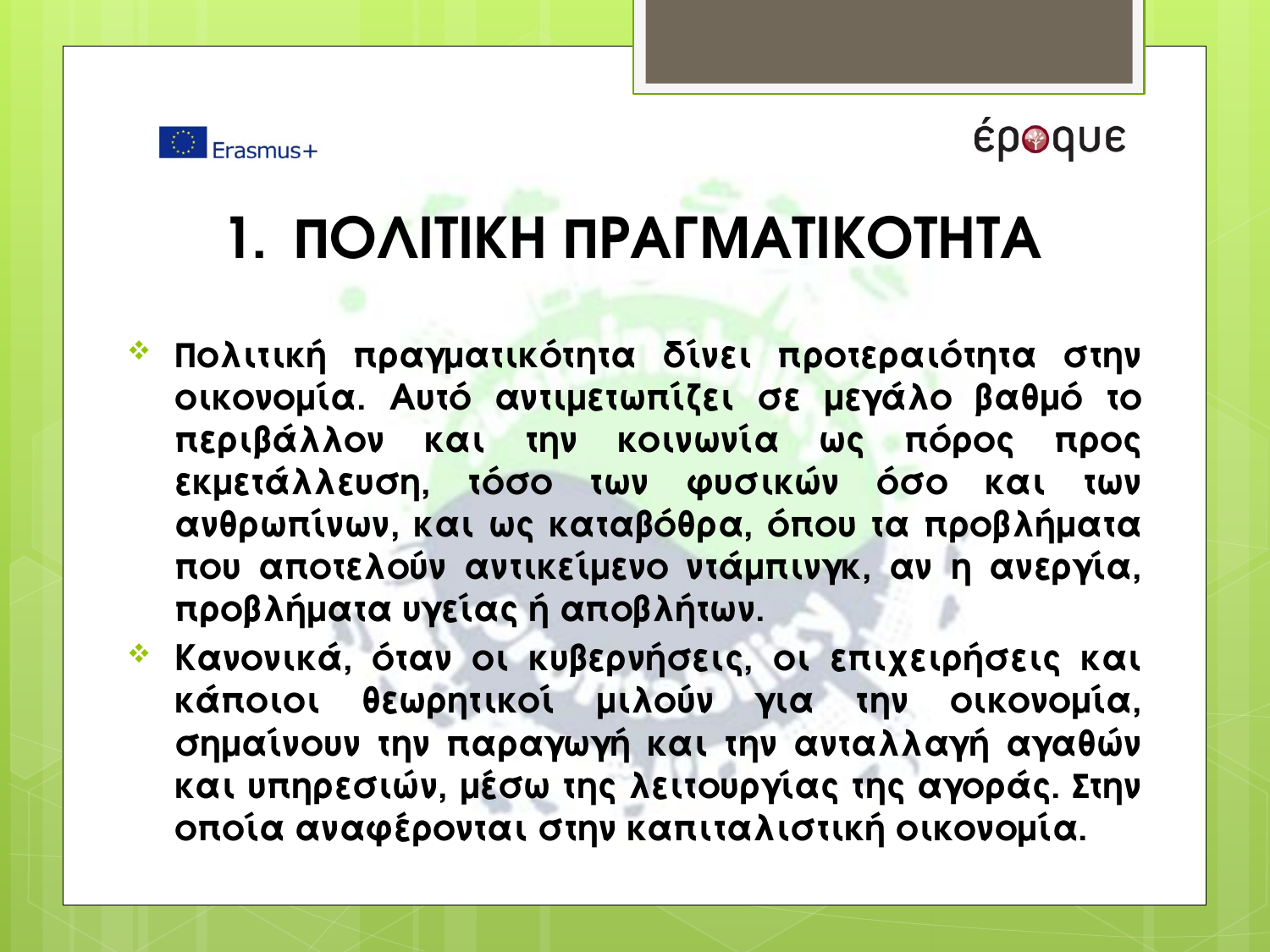

# ΠΟΛΙΤΙΚΗ ΠΡΑΓΜΑΤΙΚΟΤΗΤΑ
Πολιτική πραγματικότητα δίνει προτεραιότητα στην οικονομία. Αυτό αντιμετωπίζει σε μεγάλο βαθμό το περιβάλλον και την κοινωνία ως πόρος προς εκμετάλλευση, τόσο των φυσικών όσο και των ανθρωπίνων, και ως καταβόθρα, όπου τα προβλήματα που αποτελούν αντικείμενο ντάμπινγκ, αν η ανεργία, προβλήματα υγείας ή αποβλήτων.
Κανονικά, όταν οι κυβερνήσεις, οι επιχειρήσεις και κάποιοι θεωρητικοί μιλούν για την οικονομία, σημαίνουν την παραγωγή και την ανταλλαγή αγαθών και υπηρεσιών, μέσω της λειτουργίας της αγοράς. Στην οποία αναφέρονται στην καπιταλιστική οικονομία.